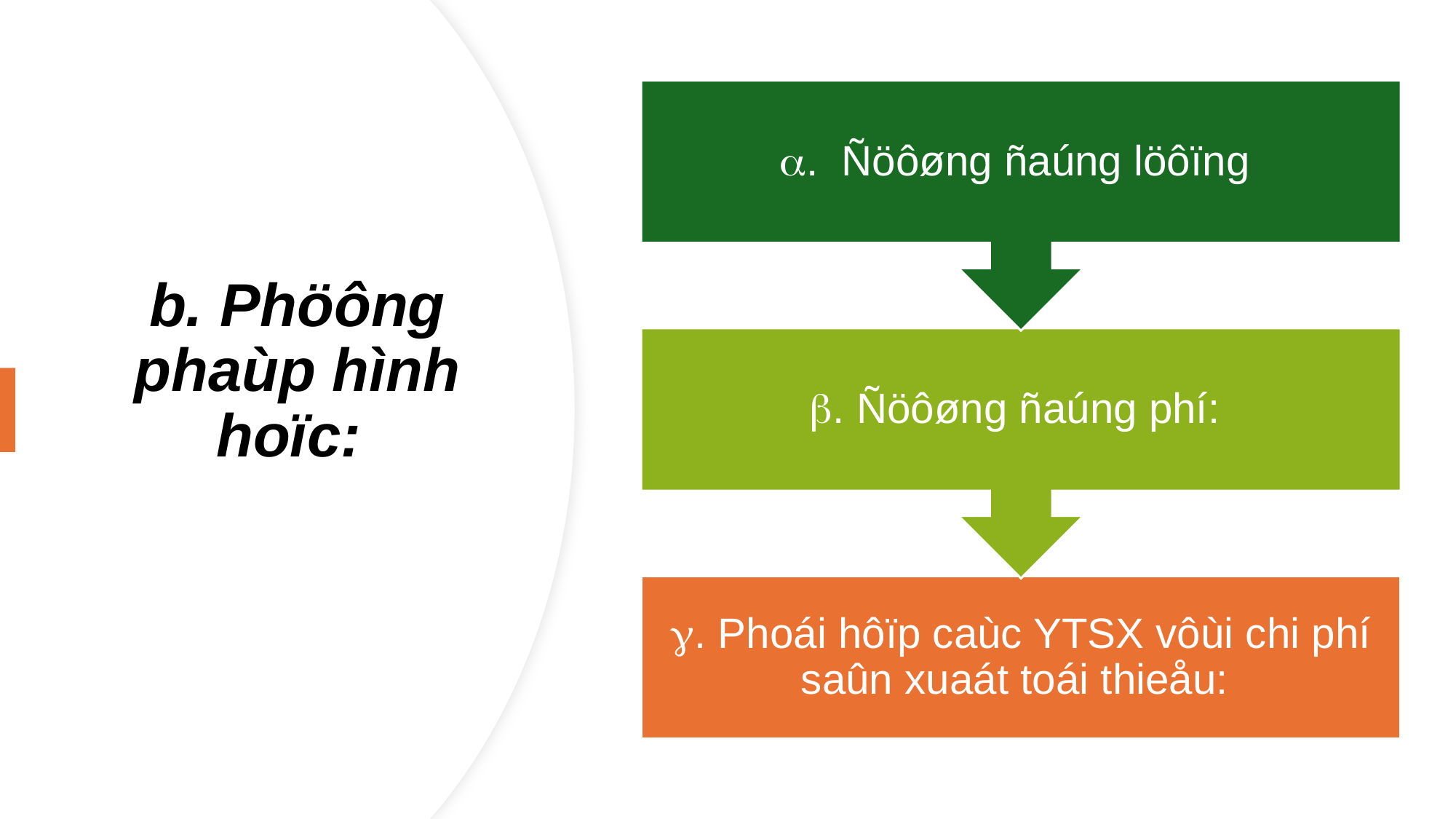

γ. Phoái hôïp caùc YTSX vôùi chi phí saûn xuaát toái thieåu:
β. Ñöôøng ñaúng phí:
α.  Ñöôøng ñaúng löôïng
# b. Phöông phaùp hình hoïc: